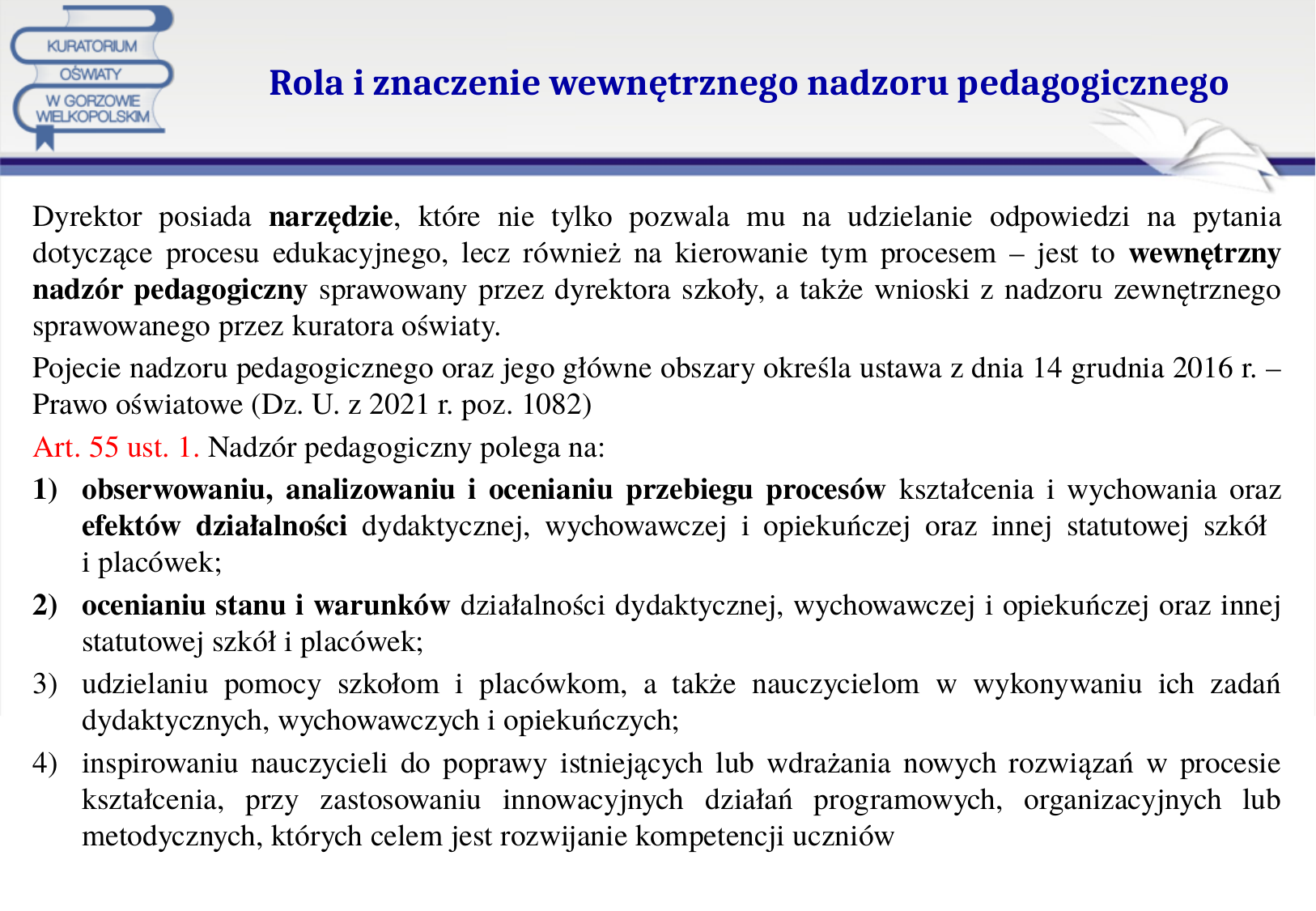

# Rola i znaczenie wewnętrznego nadzoru pedagogicznego
Dyrektor posiada narzędzie, które nie tylko pozwala mu na udzielanie odpowiedzi na pytania dotyczące procesu edukacyjnego, lecz również na kierowanie tym procesem – jest to wewnętrzny nadzór pedagogiczny sprawowany przez dyrektora szkoły, a także wnioski z nadzoru zewnętrznego sprawowanego przez kuratora oświaty.
Pojecie nadzoru pedagogicznego oraz jego główne obszary określa ustawa z dnia 14 grudnia 2016 r. –Prawo oświatowe (Dz. U. z 2021 r. poz. 1082)
Art. 55 ust. 1. Nadzór pedagogiczny polega na:
obserwowaniu, analizowaniu i ocenianiu przebiegu procesów kształcenia i wychowania oraz efektów działalności dydaktycznej, wychowawczej i opiekuńczej oraz innej statutowej szkół
i placówek;
ocenianiu stanu i warunków działalności dydaktycznej, wychowawczej i opiekuńczej oraz innej statutowej szkół i placówek;
udzielaniu pomocy szkołom i placówkom, a także nauczycielom w wykonywaniu ich zadań dydaktycznych, wychowawczych i opiekuńczych;
inspirowaniu nauczycieli do poprawy istniejących lub wdrażania nowych rozwiązań w procesie kształcenia, przy zastosowaniu innowacyjnych działań programowych, organizacyjnych lub metodycznych, których celem jest rozwijanie kompetencji uczniów